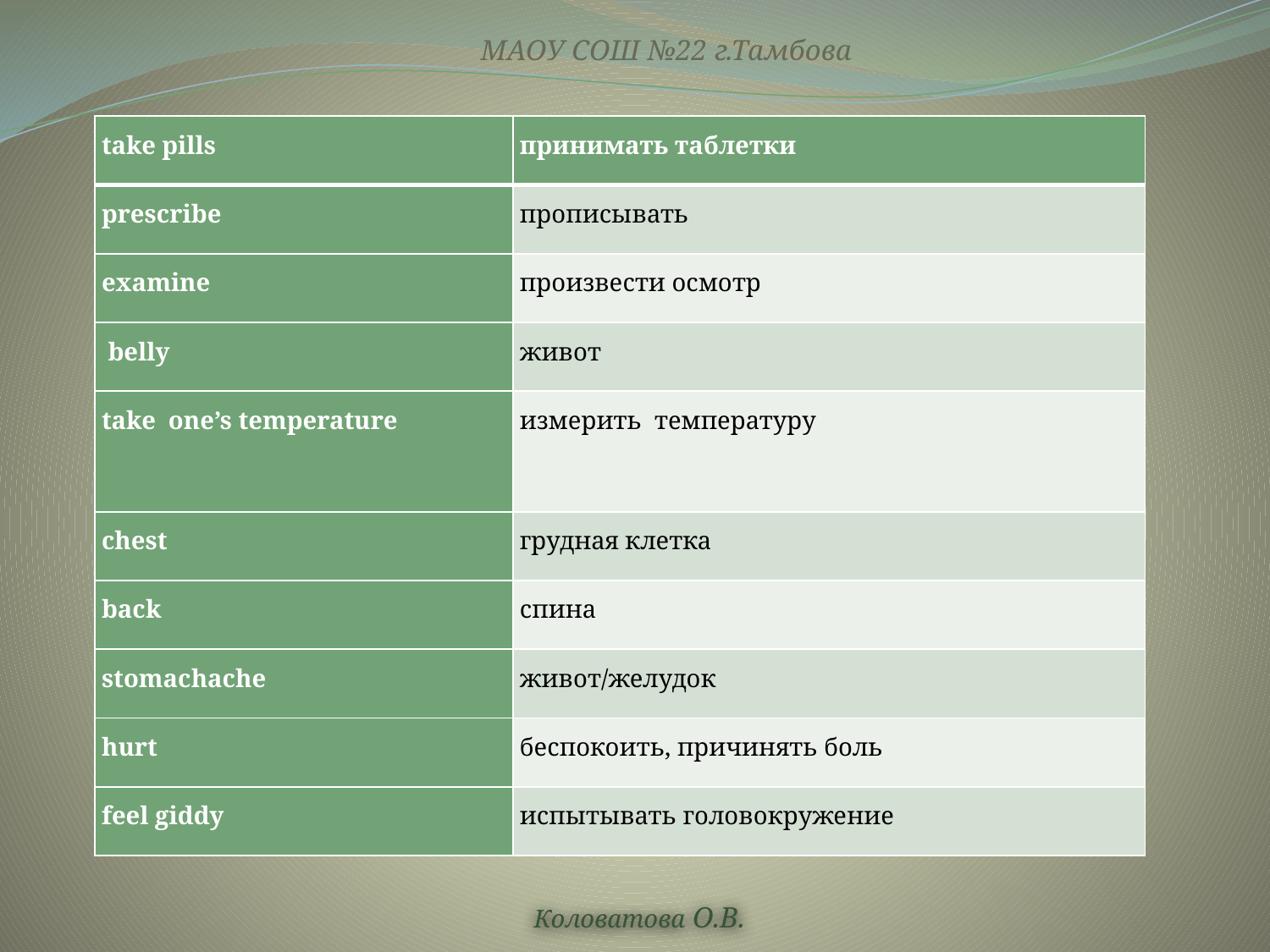

# МАОУ СОШ №22 г.Тамбова
| take pills | принимать таблетки |
| --- | --- |
| prescribe | прописывать |
| examine | произвести осмотр |
| belly | живот |
| take  one’s temperature | измерить температуру |
| chest | грудная клетка |
| back | спина |
| stomachache | живот/желудок |
| hurt | беспокоить, причинять боль |
| feel giddy | испытывать головокружение |
Коловатова О.В.